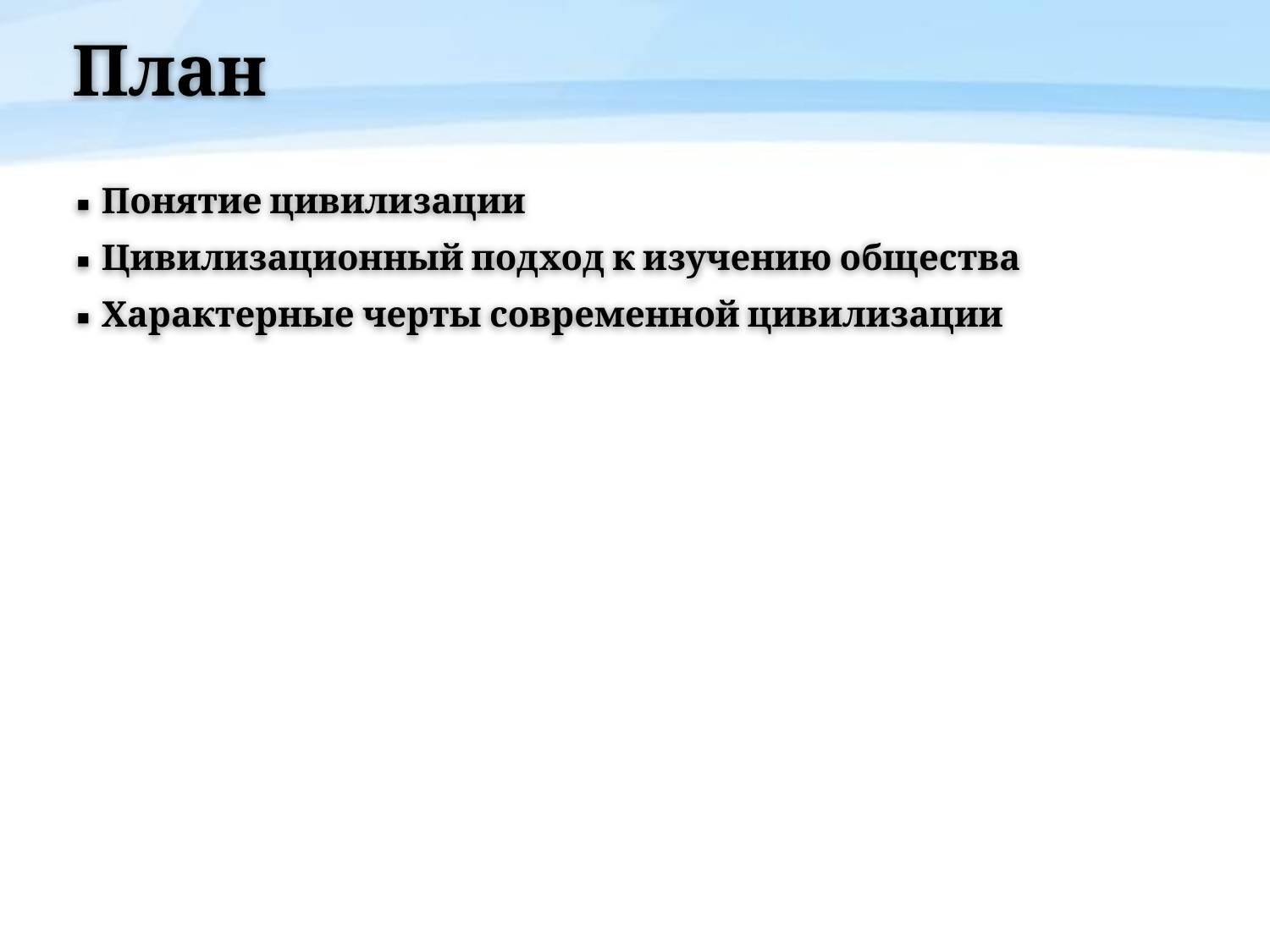

# План
Понятие цивилизации
Цивилизационный подход к изучению общества
Характерные черты современной цивилизации